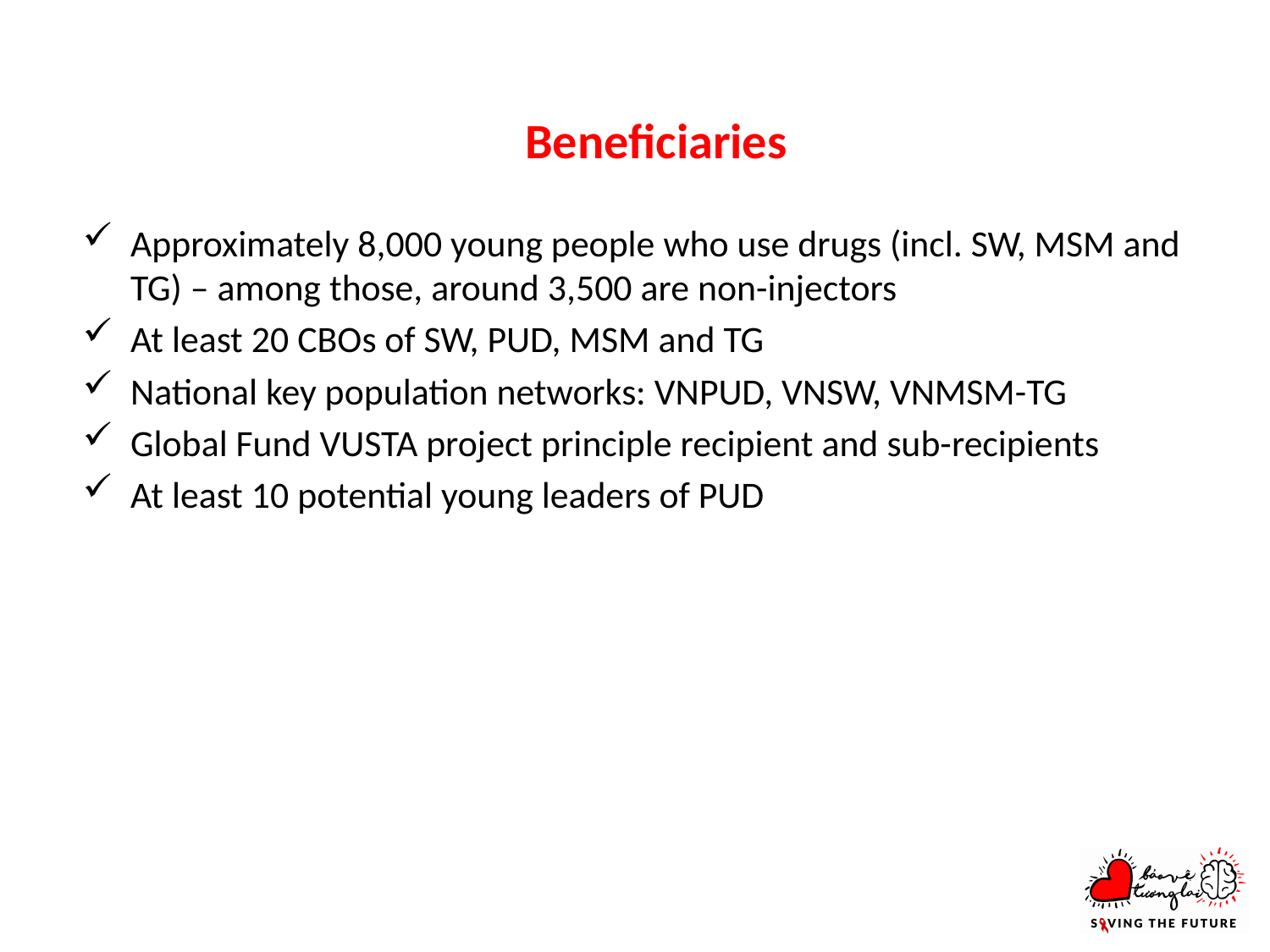

Beneficiaries

Approximately 8,000 young people who use drugs (incl. SW, MSM and TG) – among those, around 3,500 are non-injectors
At least 20 CBOs of SW, PUD, MSM and TG
National key population networks: VNPUD, VNSW, VNMSM-TG
Global Fund VUSTA project principle recipient and sub-recipients
At least 10 potential young leaders of PUD